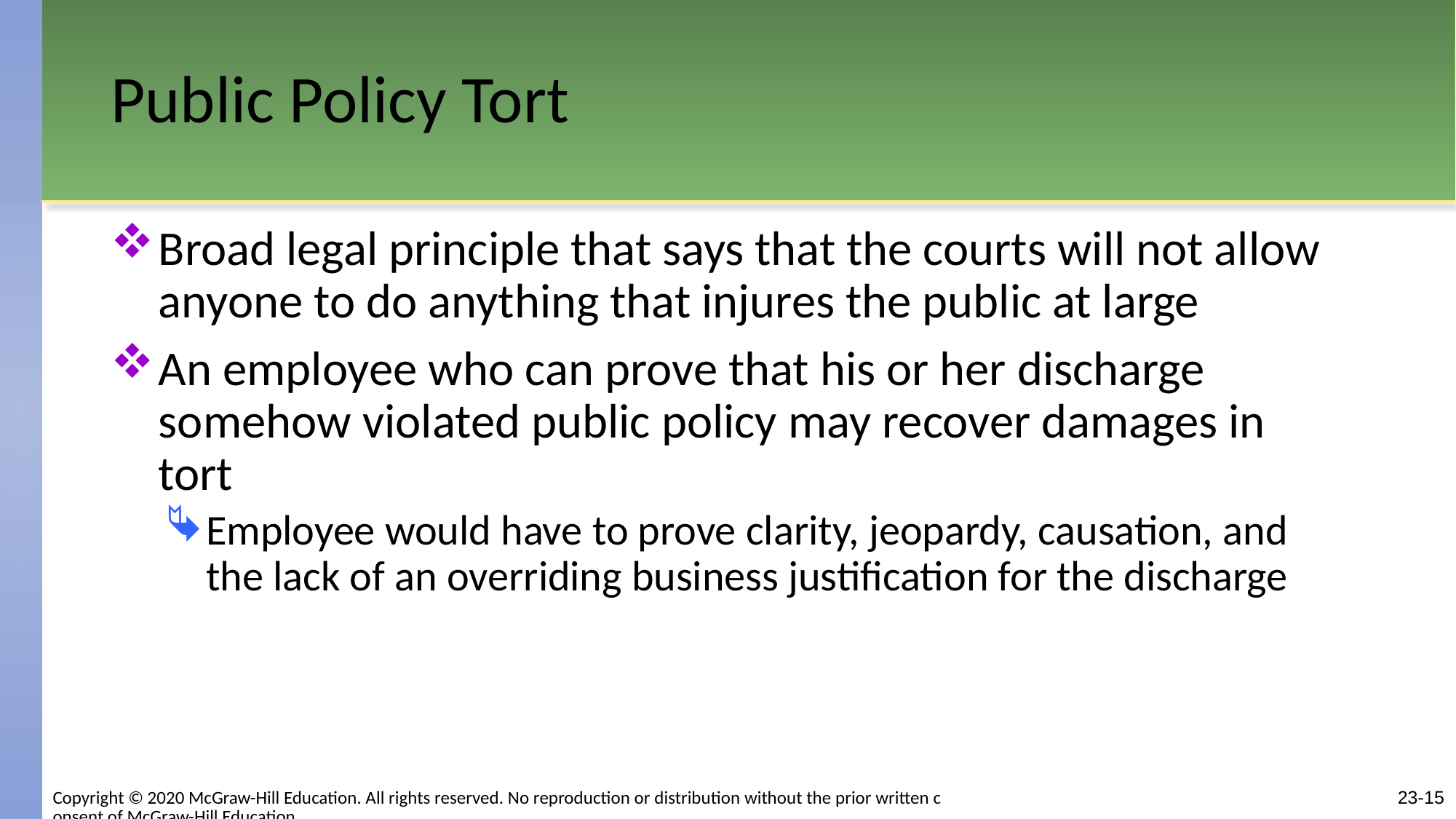

# Public Policy Tort
Broad legal principle that says that the courts will not allow anyone to do anything that injures the public at large
An employee who can prove that his or her discharge somehow violated public policy may recover damages in tort
Employee would have to prove clarity, jeopardy, causation, and the lack of an overriding business justification for the discharge
Copyright © 2020 McGraw-Hill Education. All rights reserved. No reproduction or distribution without the prior written consent of McGraw-Hill Education.
23-15